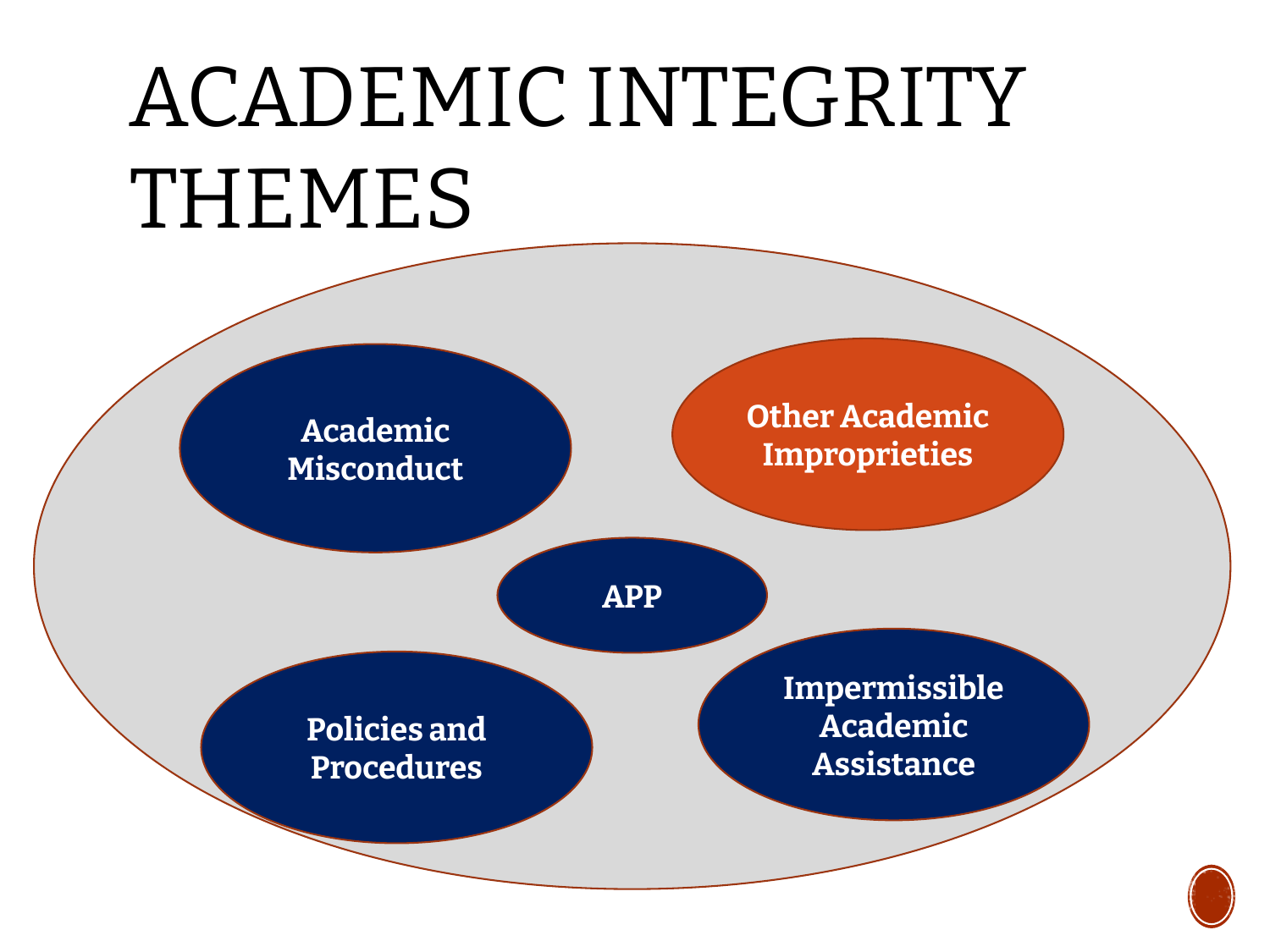

# Academic Integrity themes

Other Academic Improprieties
Academic Misconduct
APP

Impermissible Academic Assistance

Policies and Procedures